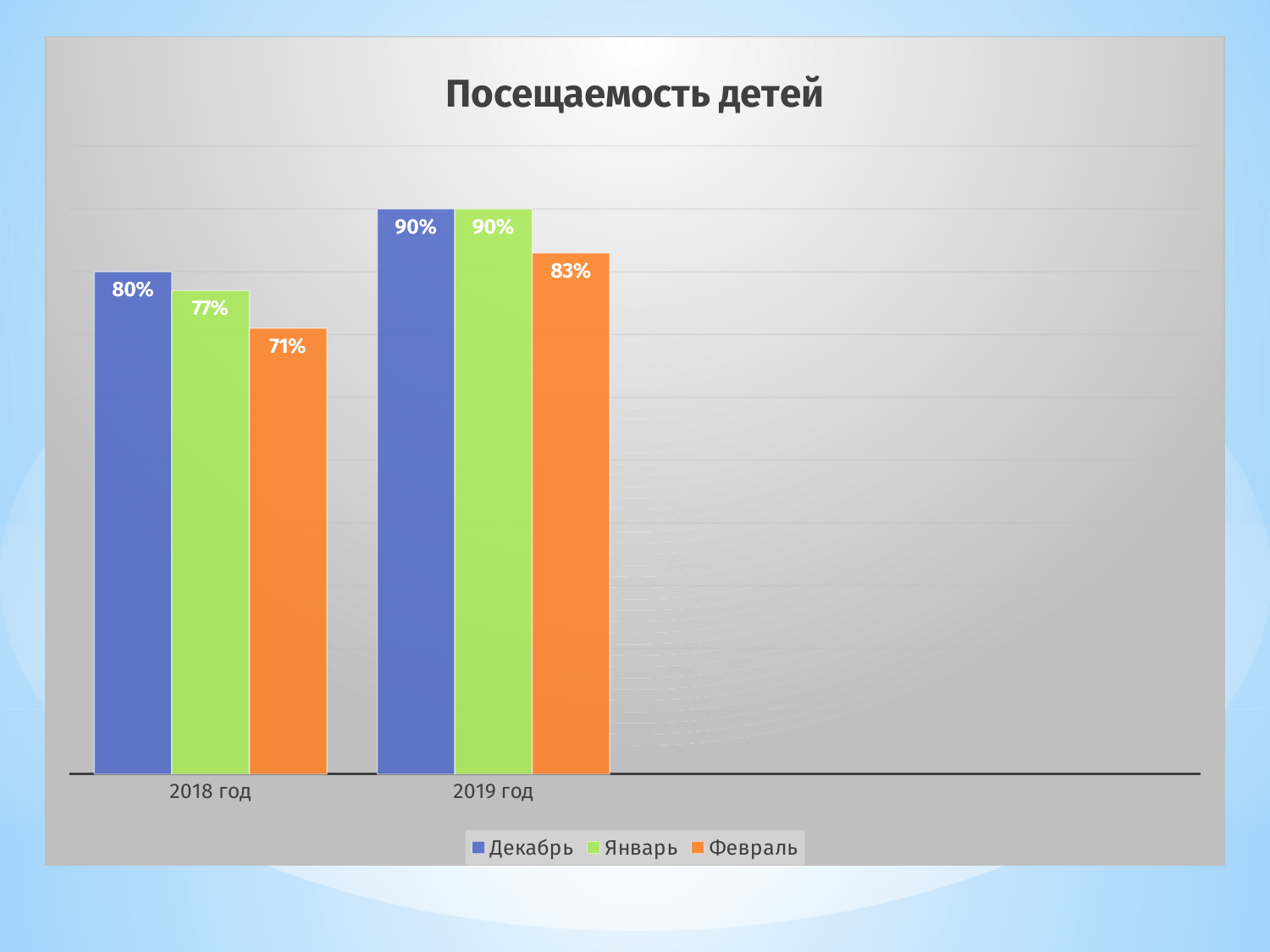

### Chart: Посещаемость детей

| Category | Декабрь | Январь | Февраль |
|---|---|---|---|
| 2018 год | 0.8 | 0.77 | 0.71 |
| 2019 год | 0.9 | 0.9 | 0.83 |